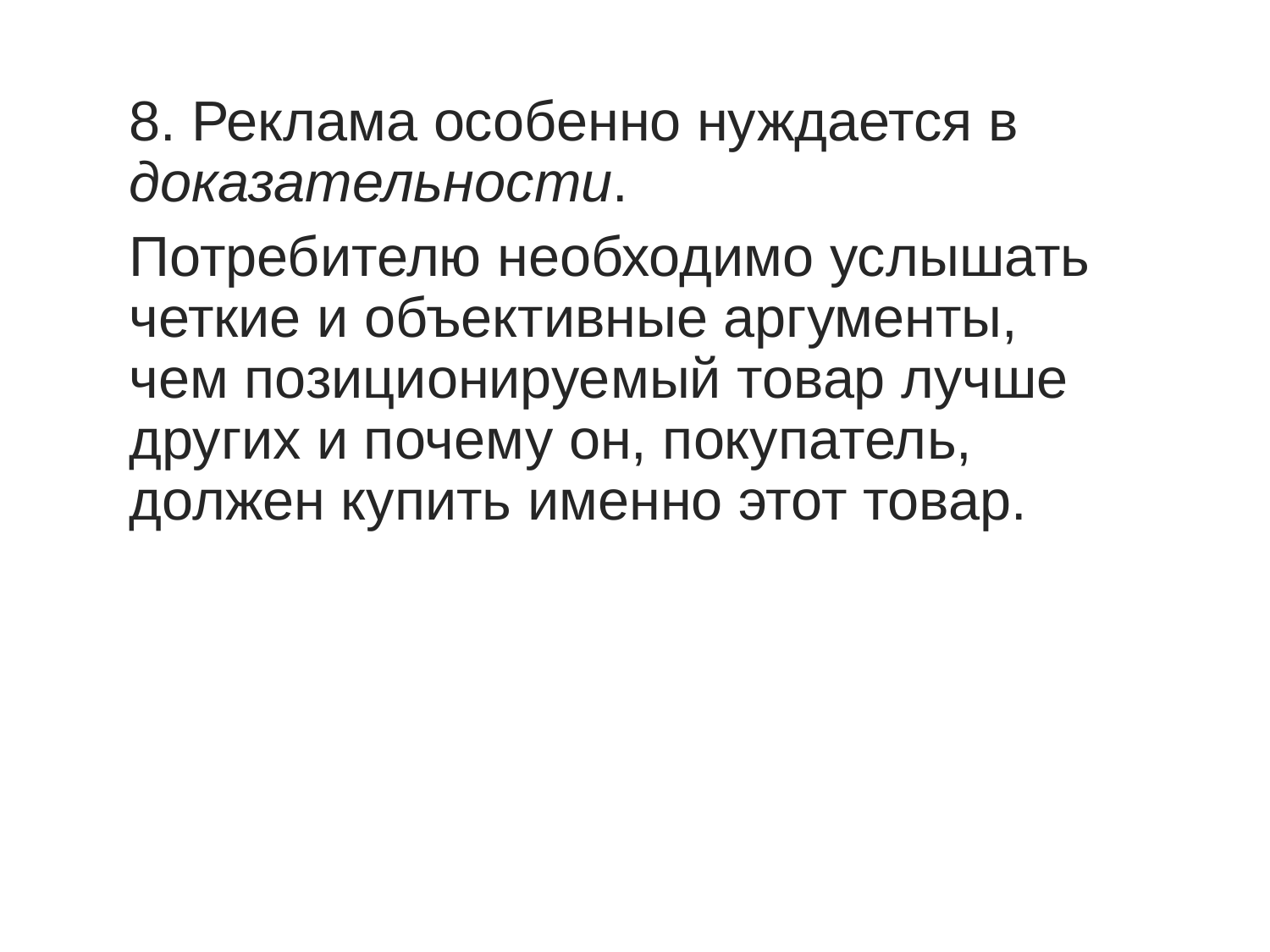

8. Реклама особенно нуждается в доказательности.
Потребителю необходимо услышать четкие и объективные аргументы, чем позиционируемый товар лучше других и почему он, покупатель, должен купить именно этот товар.